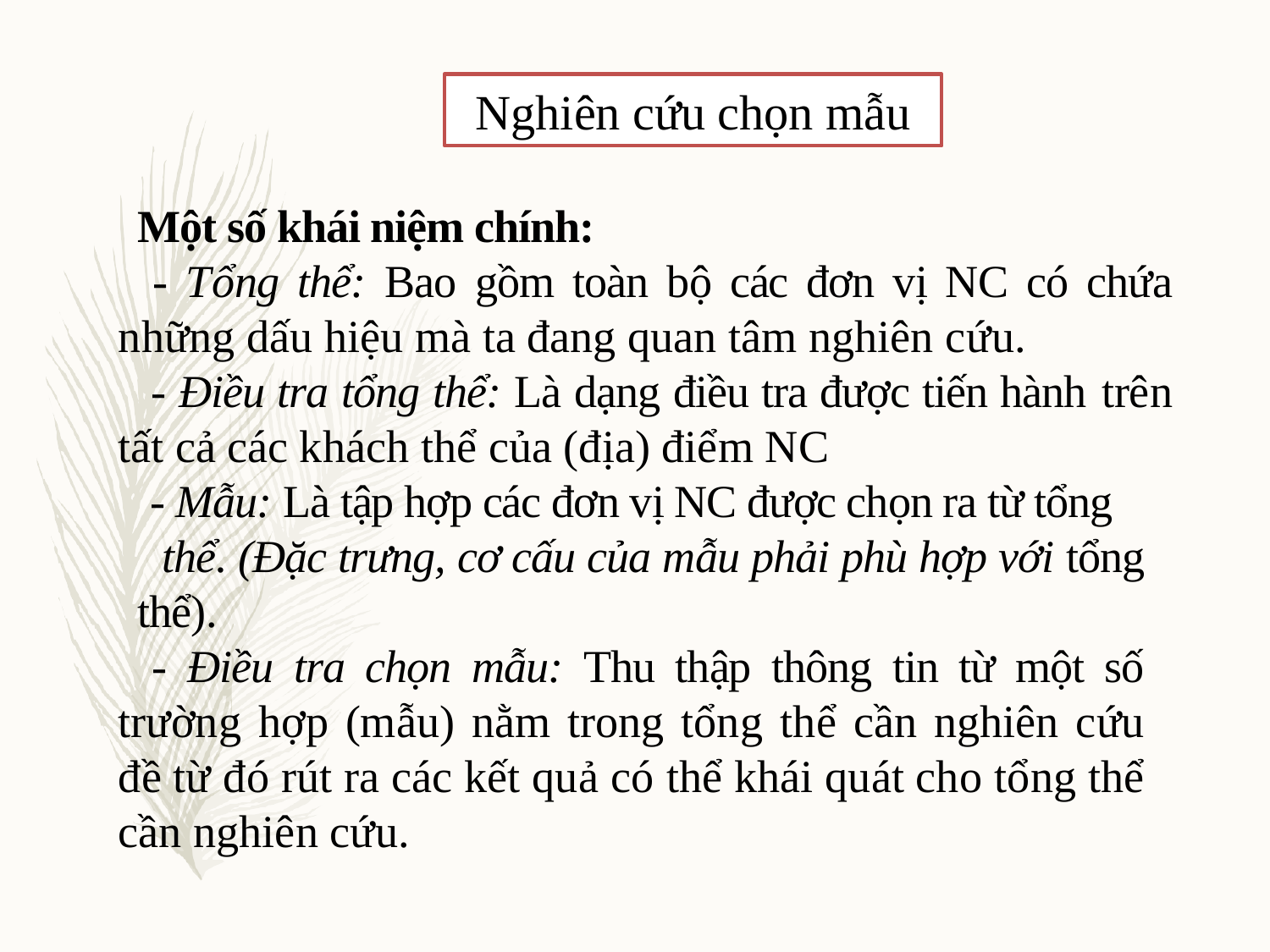

Nghiên cứu chọn mẫu
Một số khái niệm chính:
	- Tổng thể: Bao gồm toàn bộ các đơn vị NC có chứa những dấu hiệu mà ta đang quan tâm nghiên cứu.
	- Điều tra tổng thể: Là dạng điều tra được tiến hành trên tất cả các khách thể của (địa) điểm NC
	- Mẫu: Là tập hợp các đơn vị NC được chọn ra từ tổng
thể. (Đặc trưng, cơ cấu của mẫu phải phù hợp với tổng thể).
	- Điều tra chọn mẫu: Thu thập thông tin từ một số trường hợp (mẫu) nằm trong tổng thể cần nghiên cứu đề từ đó rút ra các kết quả có thể khái quát cho tổng thể cần nghiên cứu.